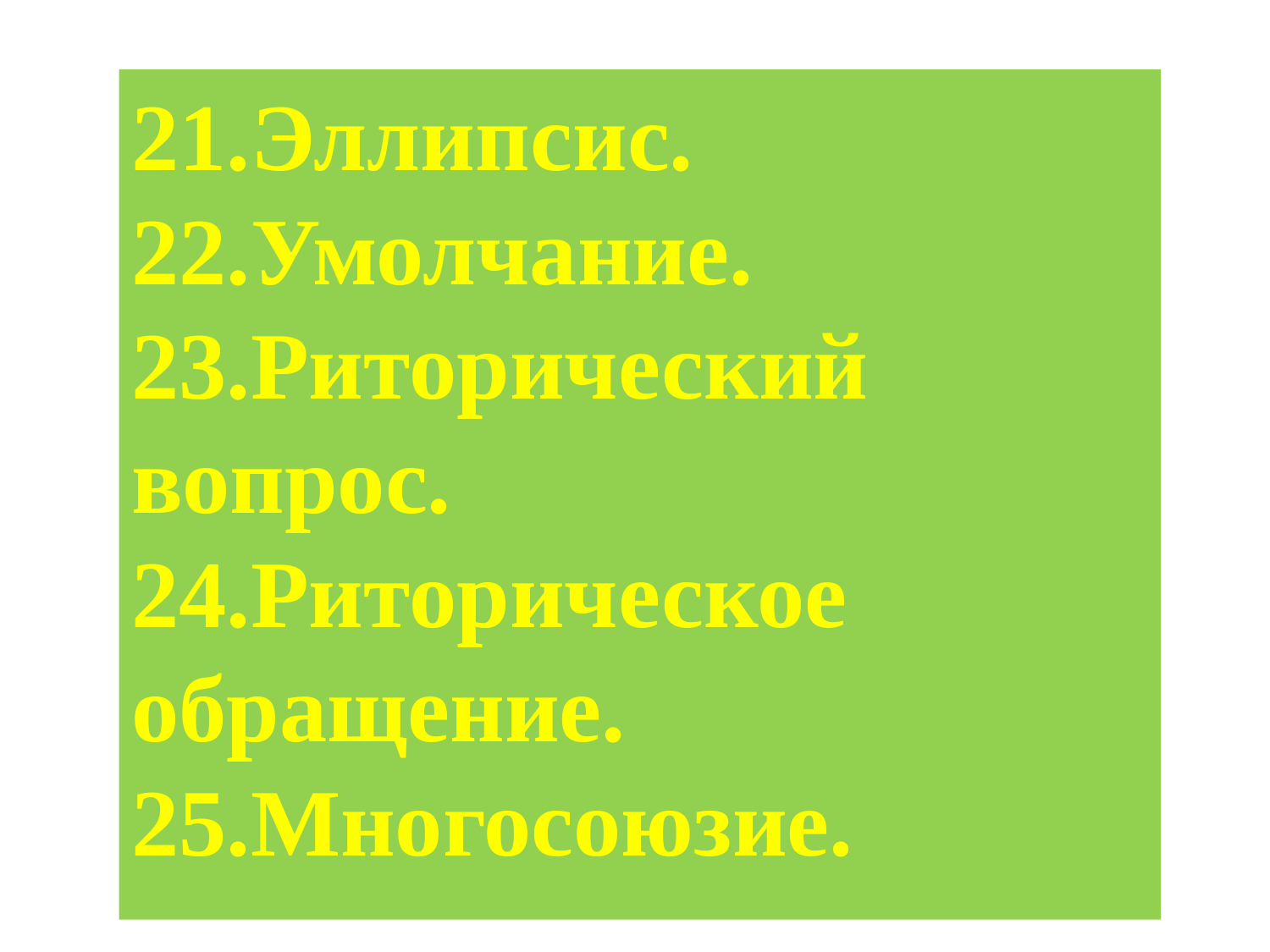

21.Эллипсис.
22.Умолчание.
23.Риторический вопрос.
24.Риторическое обращение.
25.Многосоюзие.